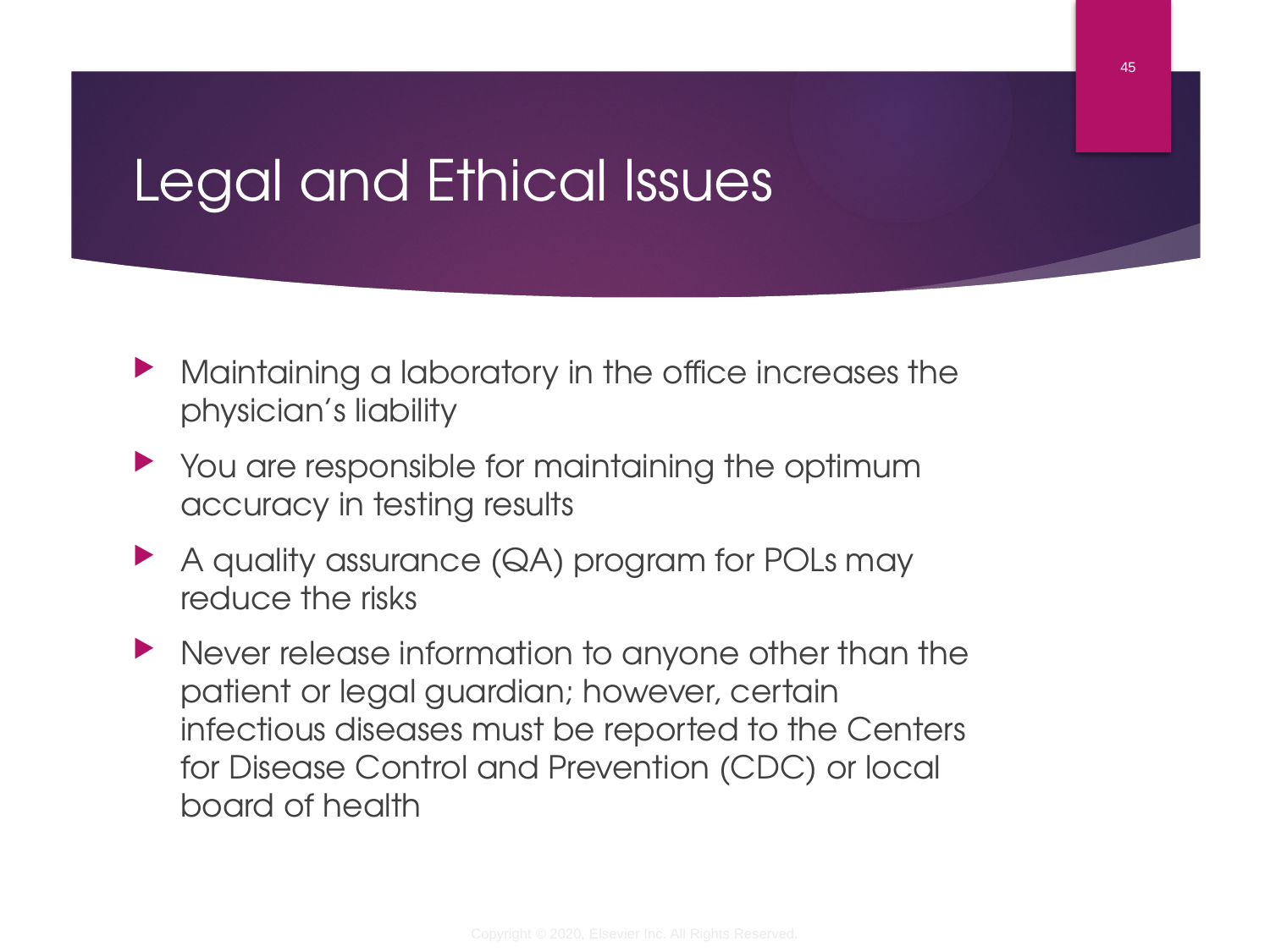

45

# Legal and Ethical Issues
Maintaining a laboratory in the office increases the physician’s liability
You are responsible for maintaining the optimum accuracy in testing results
A quality assurance (QA) program for POLs may reduce the risks
Never release information to anyone other than the patient or legal guardian; however, certain infectious diseases must be reported to the Centers for Disease Control and Prevention (CDC) or local board of health